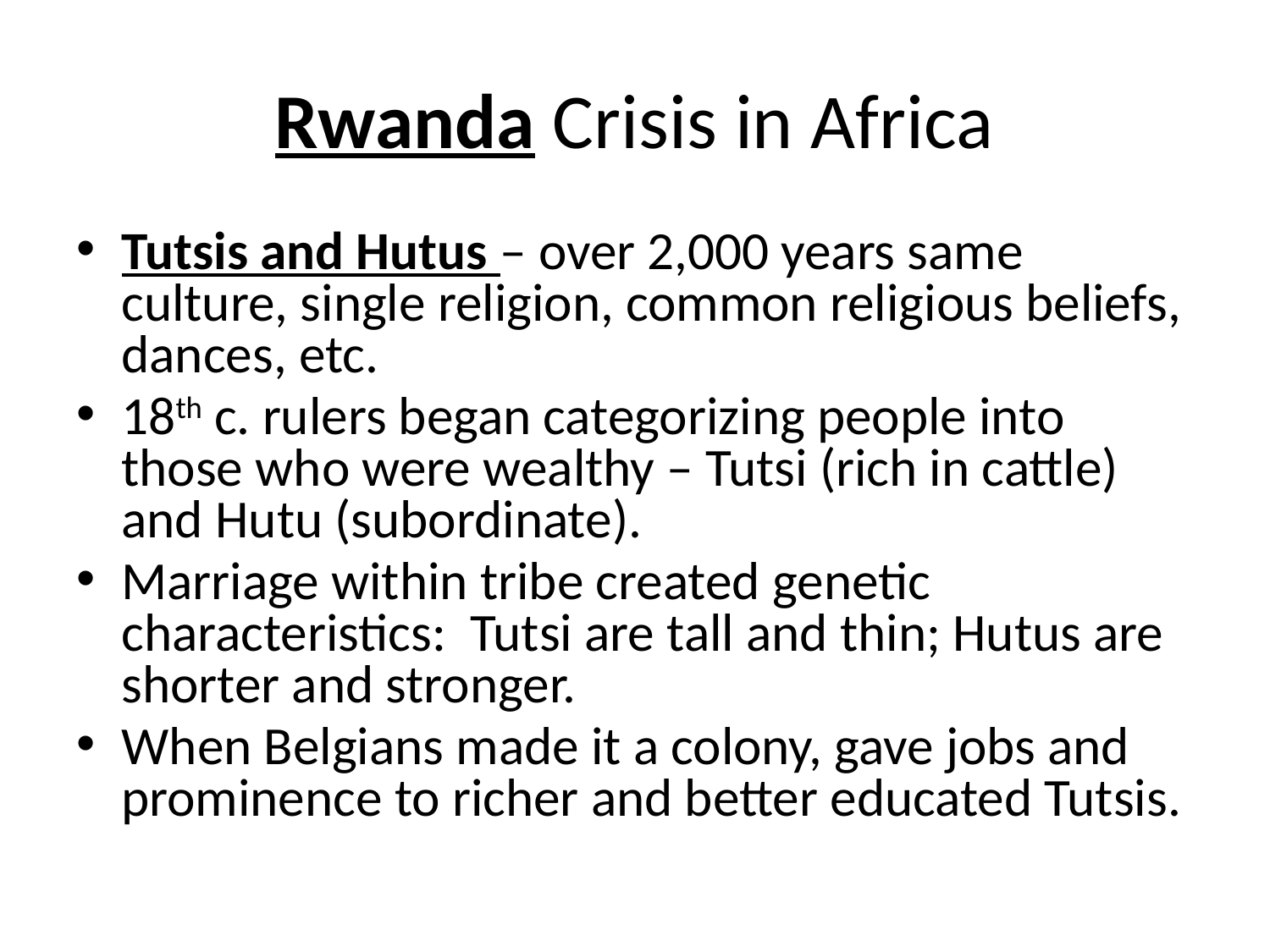

# Rwanda Crisis in Africa
Tutsis and Hutus – over 2,000 years same culture, single religion, common religious beliefs, dances, etc.
18th c. rulers began categorizing people into those who were wealthy – Tutsi (rich in cattle) and Hutu (subordinate).
Marriage within tribe created genetic characteristics:  Tutsi are tall and thin; Hutus are shorter and stronger.
When Belgians made it a colony, gave jobs and prominence to richer and better educated Tutsis.